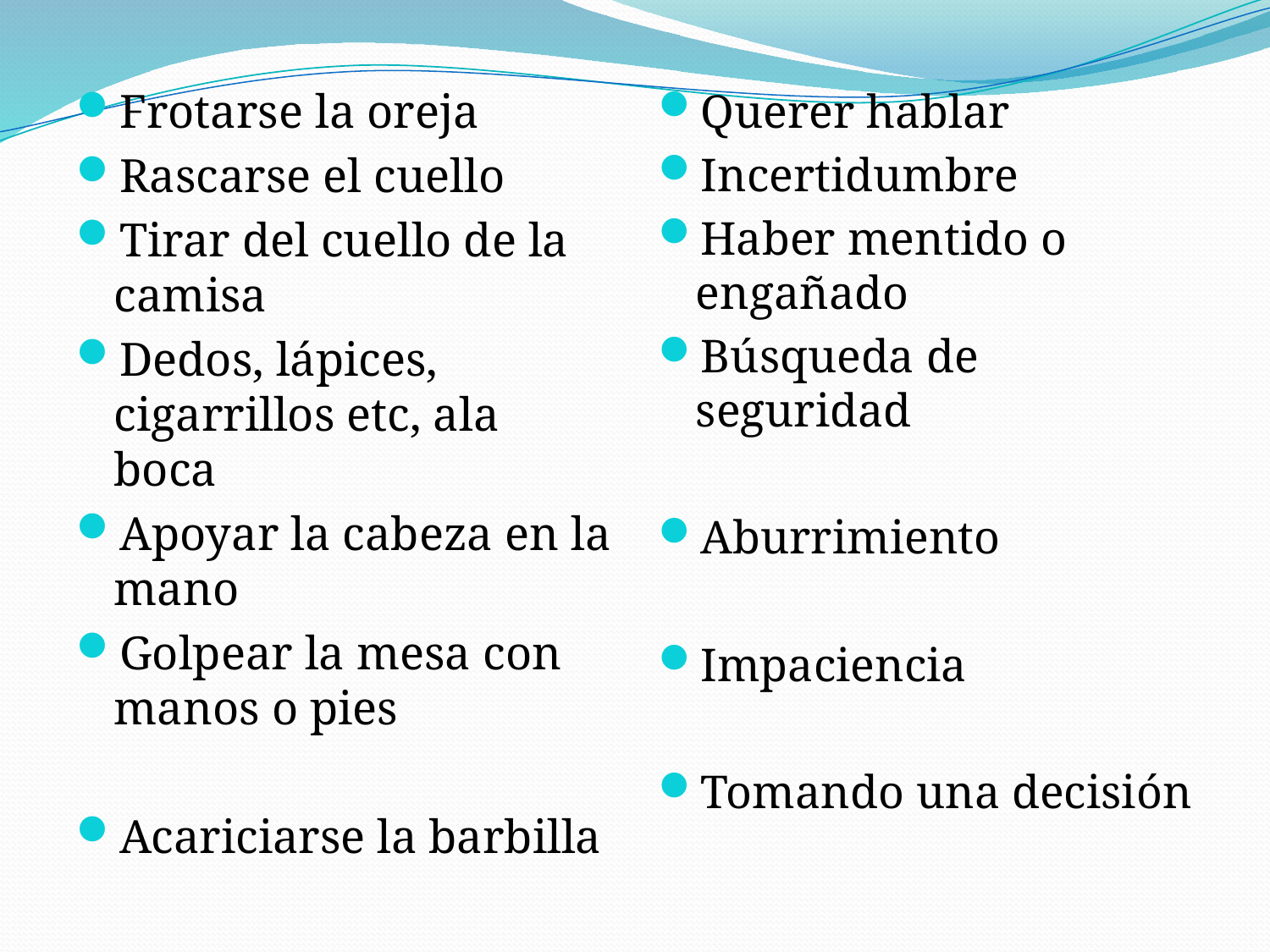

Frotarse la oreja
Rascarse el cuello
Tirar del cuello de la camisa
Dedos, lápices, cigarrillos etc, ala boca
Apoyar la cabeza en la mano
Golpear la mesa con manos o pies

Acariciarse la barbilla
Querer hablar
Incertidumbre
Haber mentido o engañado
Búsqueda de seguridad

Aburrimiento

Impaciencia

Tomando una decisión